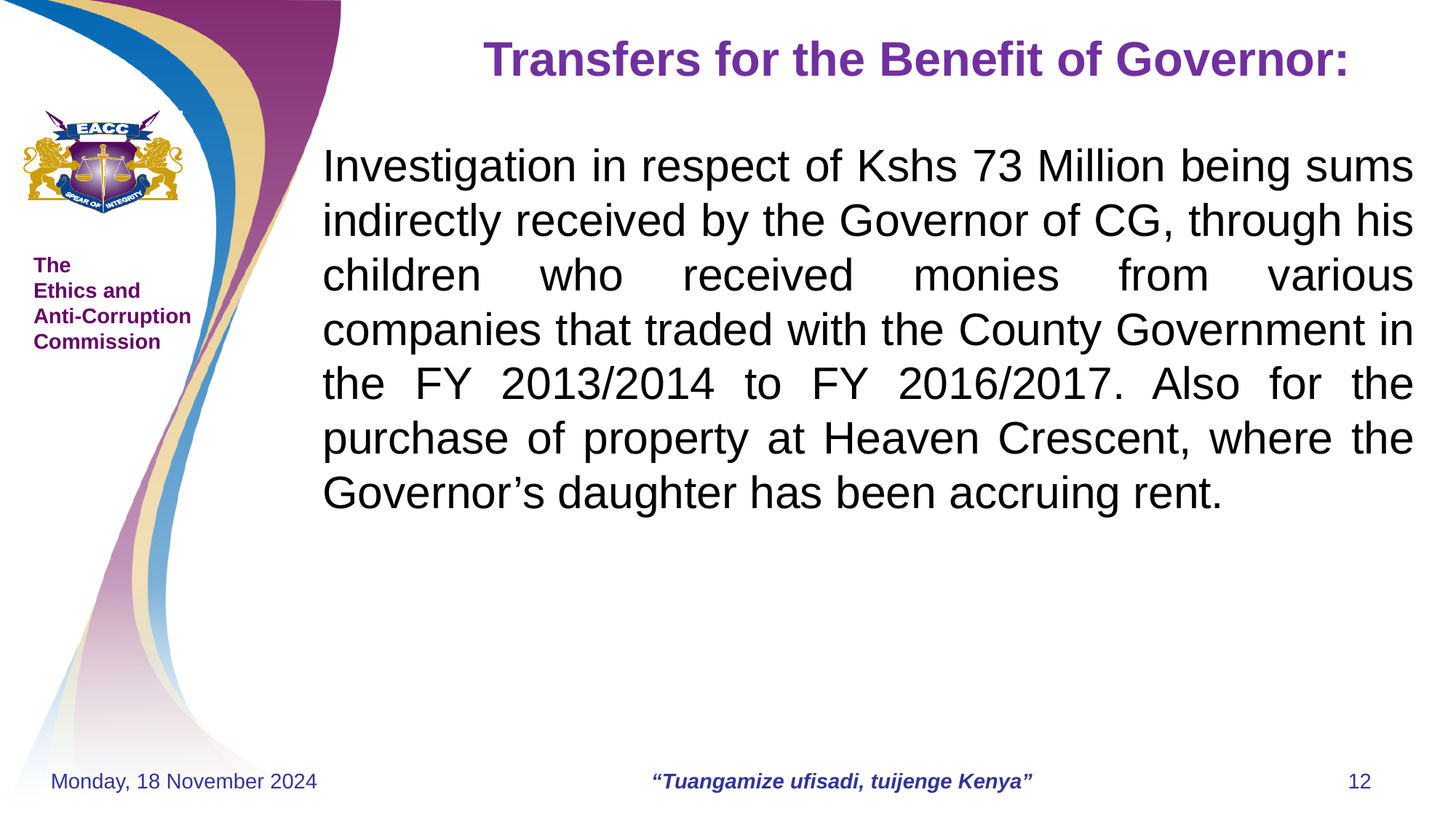

# Transfers for the Benefit of Governor:
Investigation in respect of Kshs 73 Million being sums indirectly received by the Governor of CG, through his children who received monies from various companies that traded with the County Government in the FY 2013/2014 to FY 2016/2017. Also for the purchase of property at Heaven Crescent, where the Governor’s daughter has been accruing rent.

Monday, 18 November 2024
“Tuangamize ufisadi, tuijenge Kenya”
12